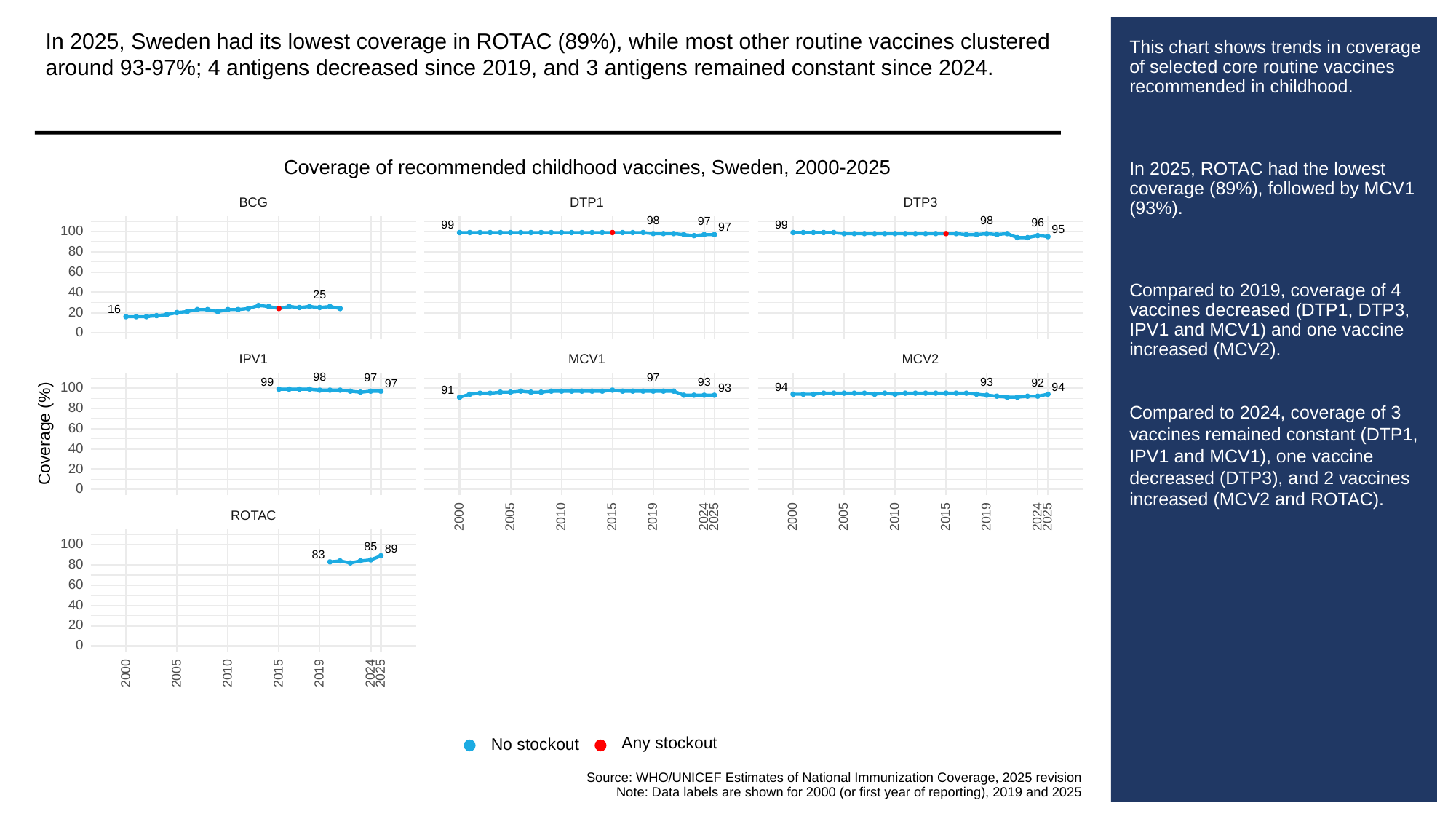

In 2025, Sweden had its lowest coverage in ROTAC (89%), while most other routine vaccines clustered around 93-97%; 4 antigens decreased since 2019, and 3 antigens remained constant since 2024.
# This chart shows trends in coverage of selected core routine vaccines recommended in childhood.

In 2025, ROTAC had the lowest coverage (89%), followed by MCV1 (93%).

Compared to 2019, coverage of 4 vaccines decreased (DTP1, DTP3, IPV1 and MCV1) and one vaccine increased (MCV2).

Compared to 2024, coverage of 3 vaccines remained constant (DTP1, IPV1 and MCV1), one vaccine decreased (DTP3), and 2 vaccines increased (MCV2 and ROTAC).

Coverage of recommended childhood vaccines, Sweden, 2000-2025
BCG
DTP3
DTP1

98
98
97
96

99
99
97
95
100

80

60

40
25

16

20

0

MCV1
MCV2
IPV1

98
97
97

99
93
93
92
97
100
94
94
93
91

80

60
Coverage (%)

40

20

0

ROTAC
2000
2005
2010
2015
2019
2024
2025
2000
2005
2010
2015
2019
2024
2025

100
85

89
83

80

60

40

20

0

2000
2005
2010
2015
2019
2024
2025
Any stockout
No stockout

Source: WHO/UNICEF Estimates of National Immunization Coverage, 2025 revision
Note: Data labels are shown for 2000 (or first year of reporting), 2019 and 2025